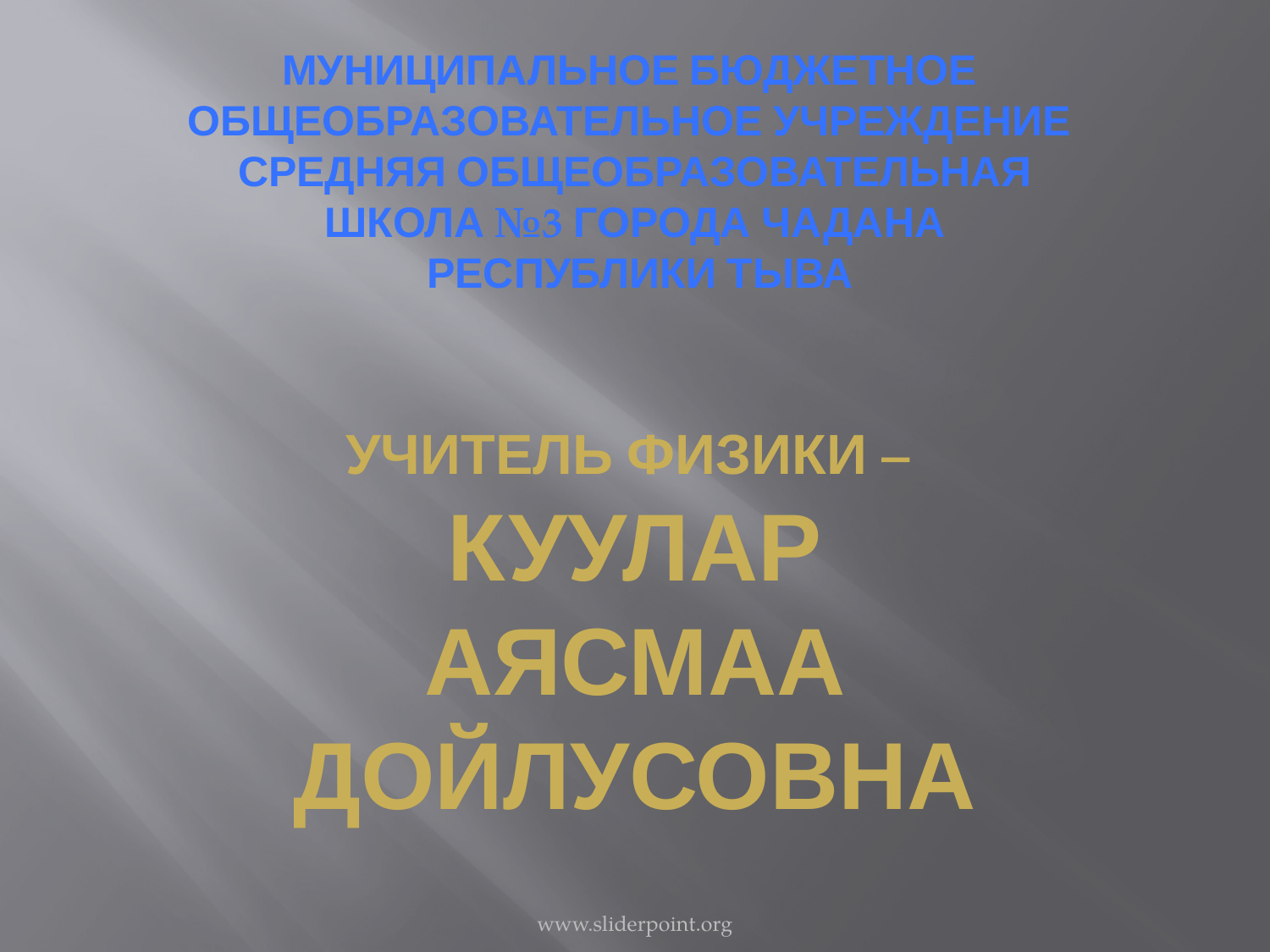

Муниципальное Бюджетное
Общеобразовательное учреждение
средняя Общеобразовательная
 школа №3 города Чадана
 Республики тыва
#

Учитель физики –
Куулар
Аясмаа
Дойлусовна
www.sliderpoint.org